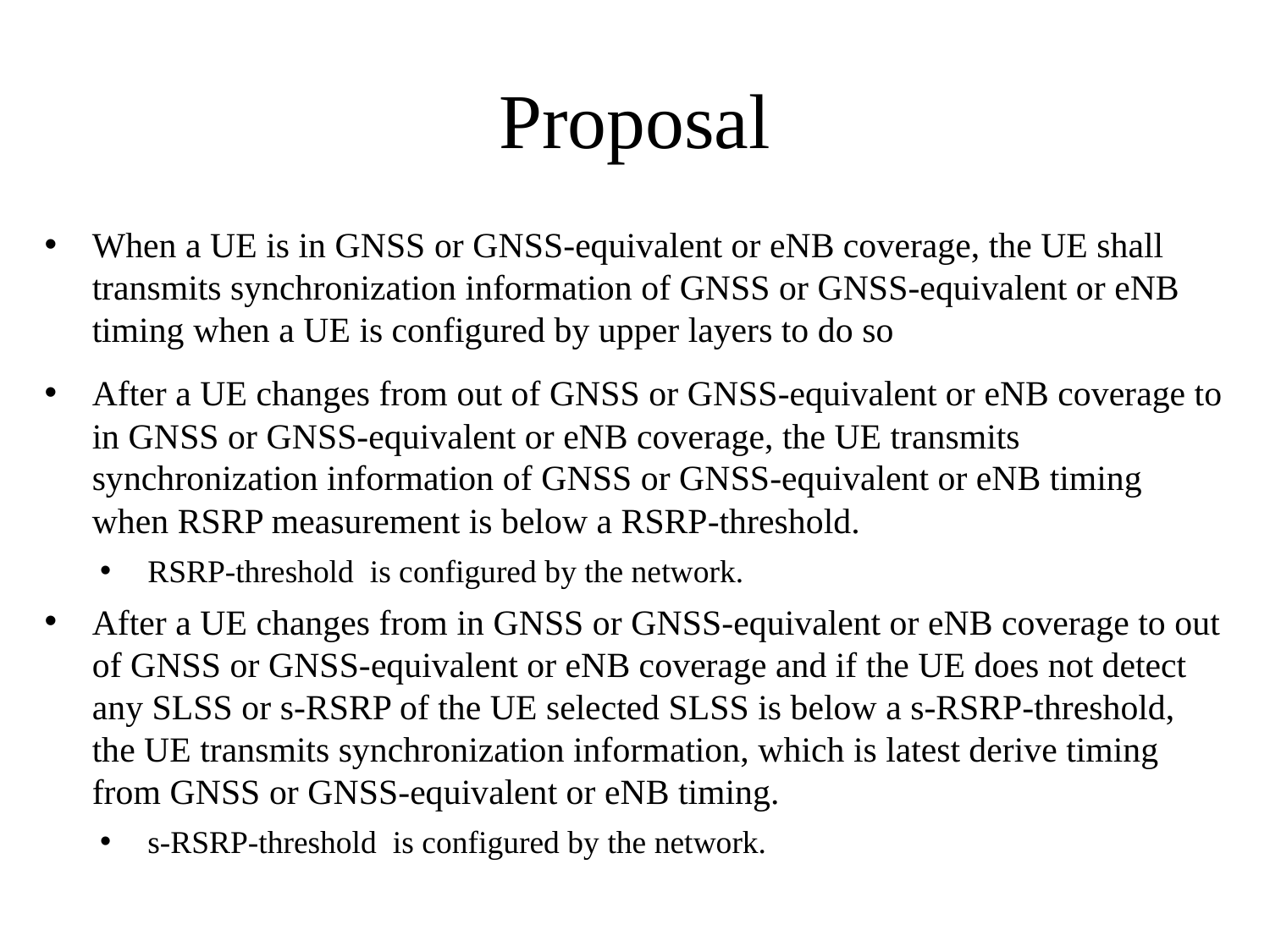

# Proposal
When a UE is in GNSS or GNSS-equivalent or eNB coverage, the UE shall transmits synchronization information of GNSS or GNSS-equivalent or eNB timing when a UE is configured by upper layers to do so
After a UE changes from out of GNSS or GNSS-equivalent or eNB coverage to in GNSS or GNSS-equivalent or eNB coverage, the UE transmits synchronization information of GNSS or GNSS-equivalent or eNB timing when RSRP measurement is below a RSRP-threshold.
RSRP-threshold  is configured by the network.
After a UE changes from in GNSS or GNSS-equivalent or eNB coverage to out of GNSS or GNSS-equivalent or eNB coverage and if the UE does not detect any SLSS or s-RSRP of the UE selected SLSS is below a s-RSRP-threshold, the UE transmits synchronization information, which is latest derive timing from GNSS or GNSS-equivalent or eNB timing.
s-RSRP-threshold  is configured by the network.